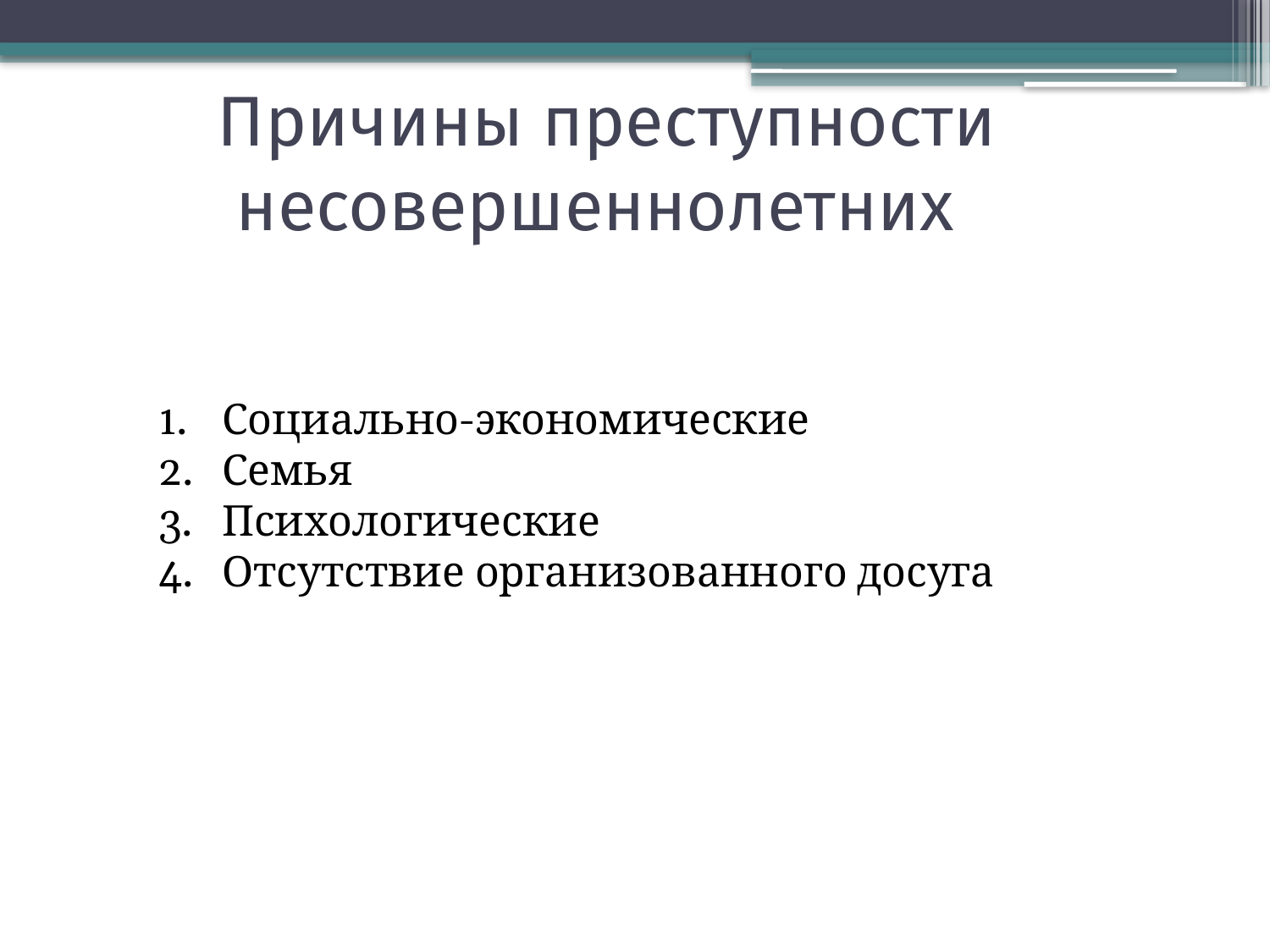

# Причины преступности несовершеннолетних
Социально-экономические
Семья
Психологические
Отсутствие организованного досуга